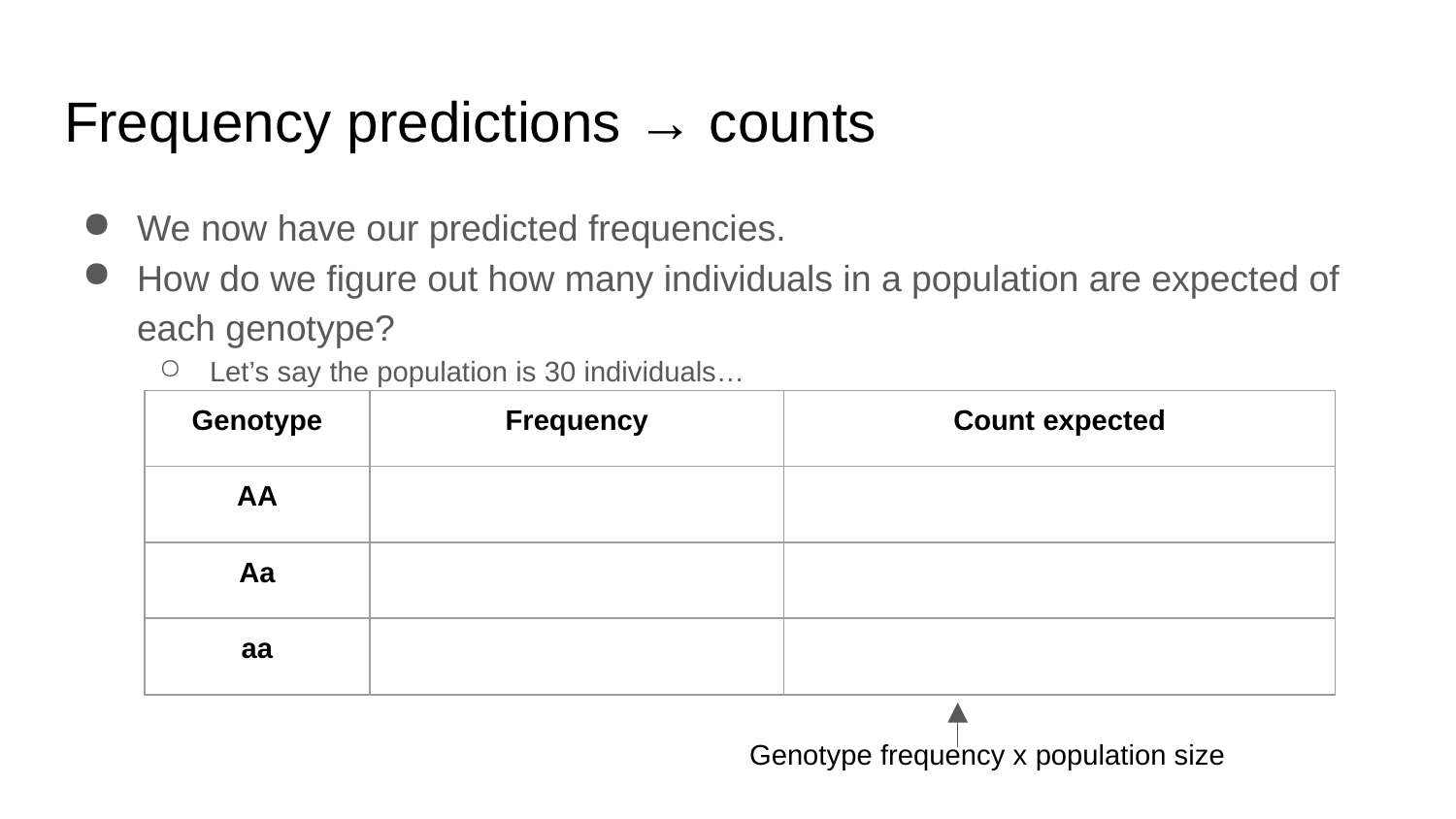

# Frequency predictions → counts
We now have our predicted frequencies.
How do we figure out how many individuals in a population are expected of each genotype?
Let’s say the population is 30 individuals…
| Genotype | Frequency | Count expected |
| --- | --- | --- |
| AA |  |  |
| Aa |  |  |
| aa |  |  |
Genotype frequency x population size